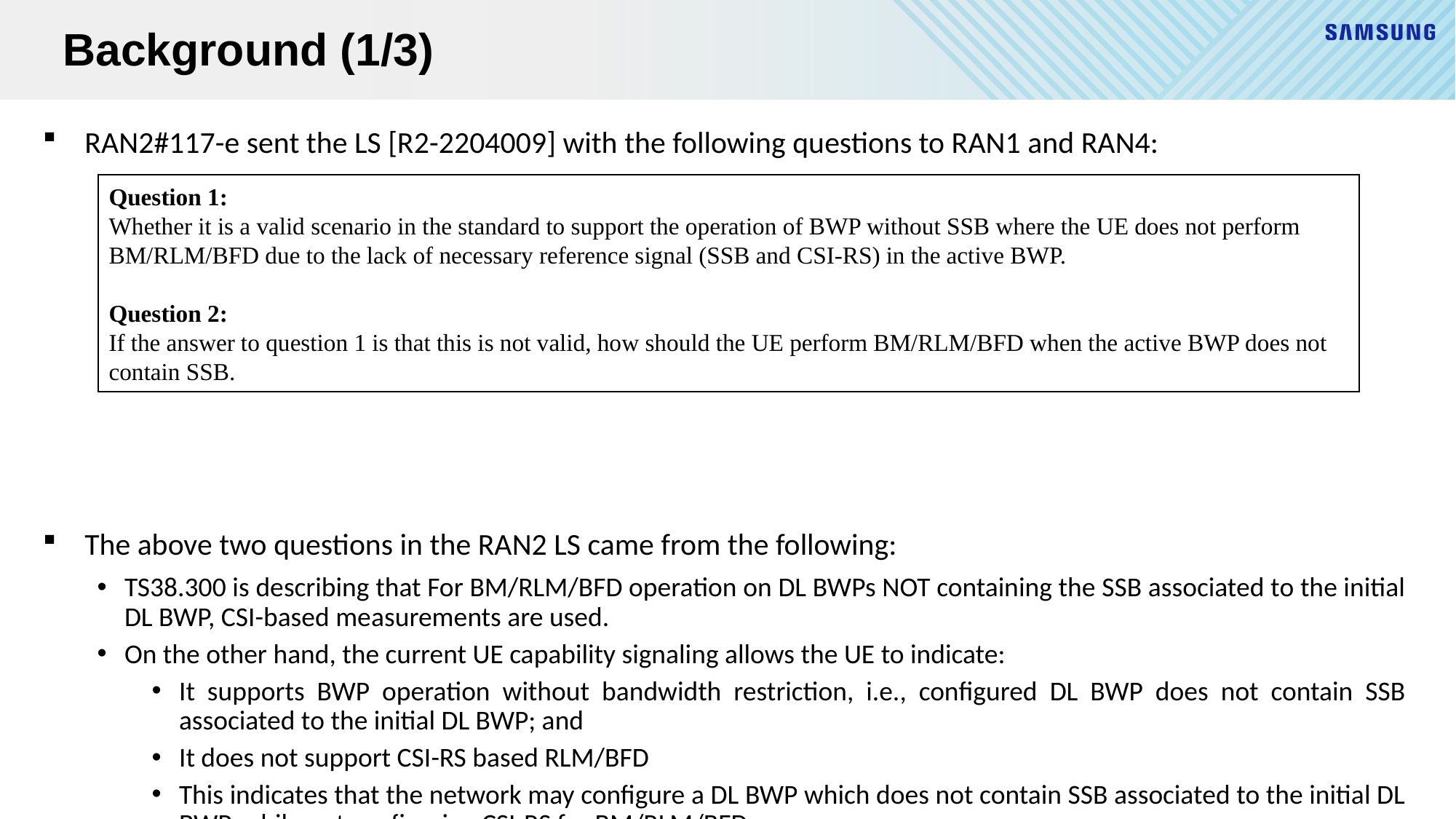

# Background (1/3)
RAN2#117-e sent the LS [R2-2204009] with the following questions to RAN1 and RAN4:

The above two questions in the RAN2 LS came from the following:
TS38.300 is describing that For BM/RLM/BFD operation on DL BWPs NOT containing the SSB associated to the initial DL BWP, CSI-based measurements are used.
On the other hand, the current UE capability signaling allows the UE to indicate:
It supports BWP operation without bandwidth restriction, i.e., configured DL BWP does not contain SSB associated to the initial DL BWP; and
It does not support CSI-RS based RLM/BFD
This indicates that the network may configure a DL BWP which does not contain SSB associated to the initial DL BWP, while not configuring CSI-RS for BM/RLM/BFD.
Question 1:
Whether it is a valid scenario in the standard to support the operation of BWP without SSB where the UE does not perform BM/RLM/BFD due to the lack of necessary reference signal (SSB and CSI-RS) in the active BWP.

Question 2:
If the answer to question 1 is that this is not valid, how should the UE perform BM/RLM/BFD when the active BWP does not contain SSB.